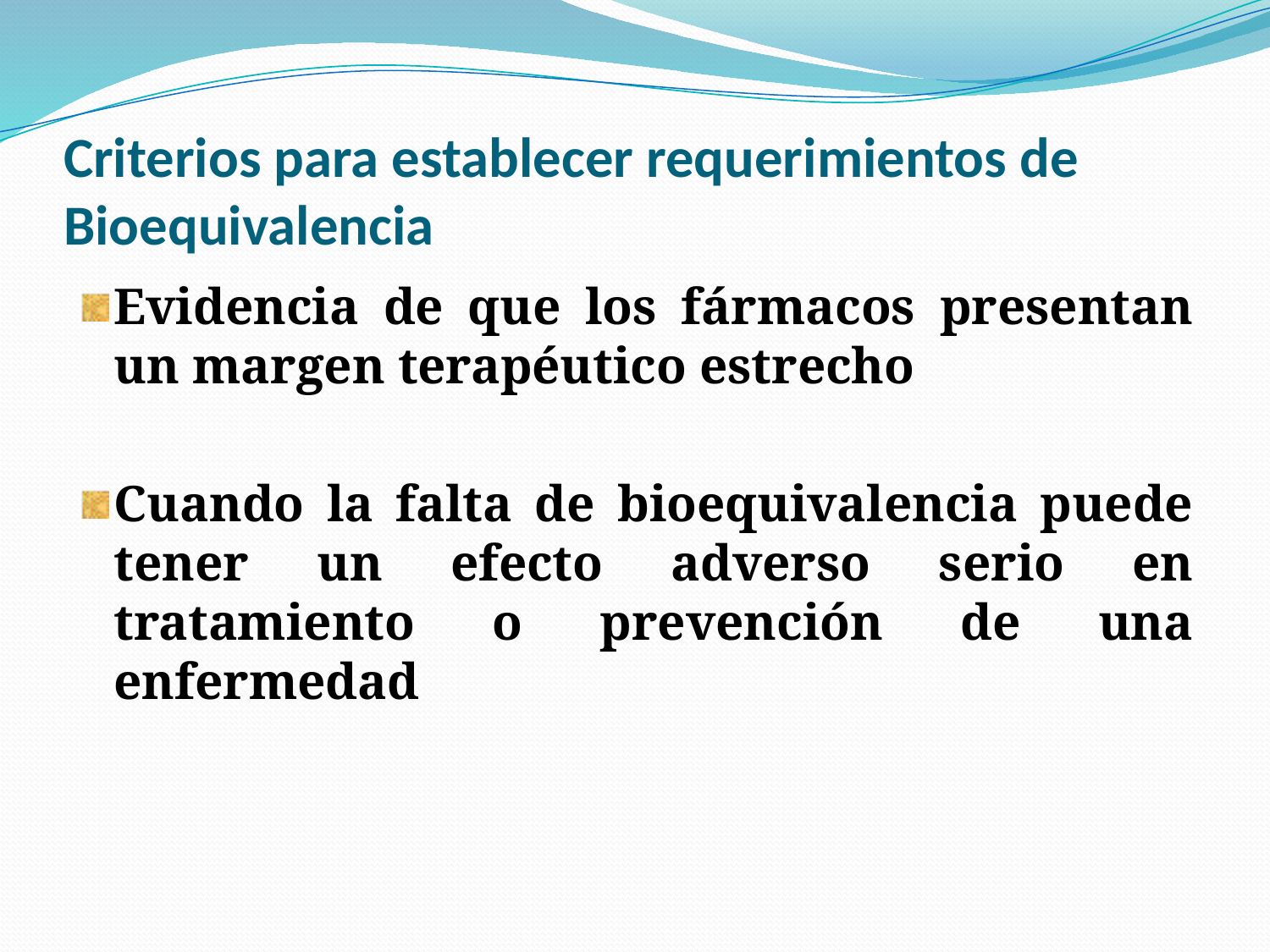

# Criterios para establecer requerimientos de Bioequivalencia
Evidencia de que los fármacos presentan un margen terapéutico estrecho

Cuando la falta de bioequivalencia puede tener un efecto adverso serio en tratamiento o prevención de una enfermedad